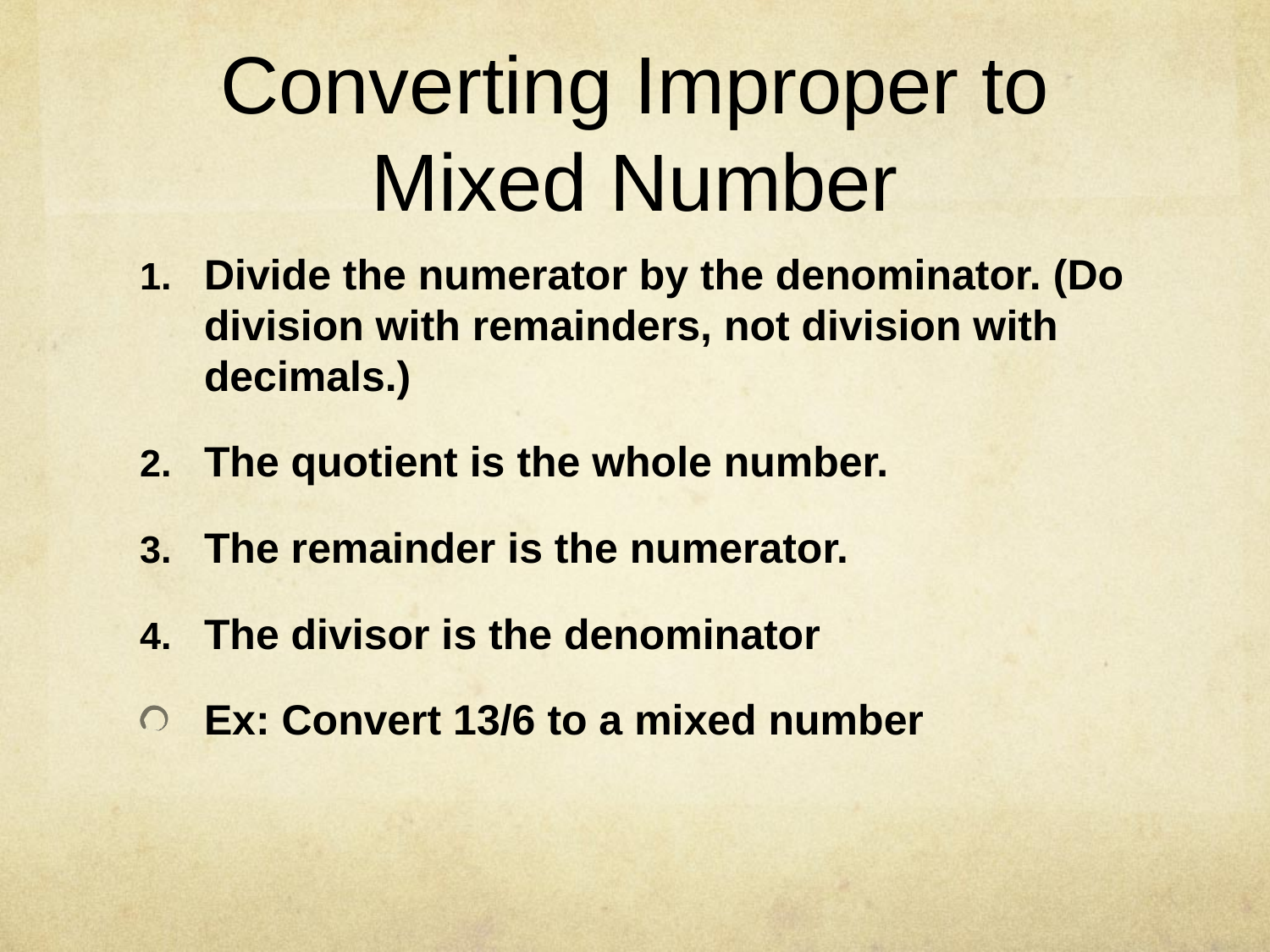

# Converting Improper to Mixed Number
Divide the numerator by the denominator. (Do division with remainders, not division with decimals.)
The quotient is the whole number.
The remainder is the numerator.
The divisor is the denominator
Ex: Convert 13/6 to a mixed number